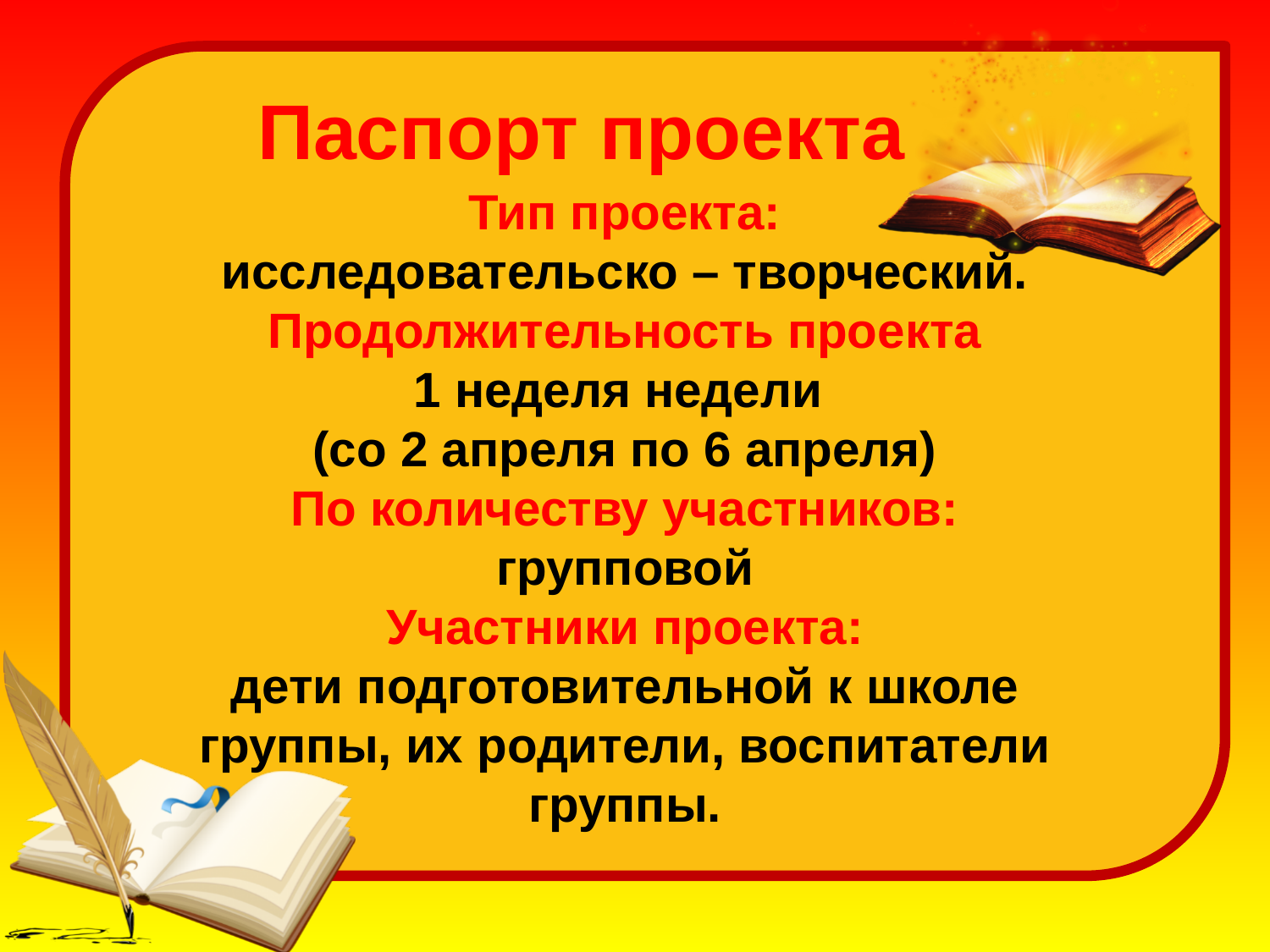

Паспорт проекта
#
Тип проекта:
исследовательско – творческий.
Продолжительность проекта
1 неделя недели
(со 2 апреля по 6 апреля)
По количеству участников:
групповой
Участники проекта:
дети подготовительной к школе группы, их родители, воспитатели группы.